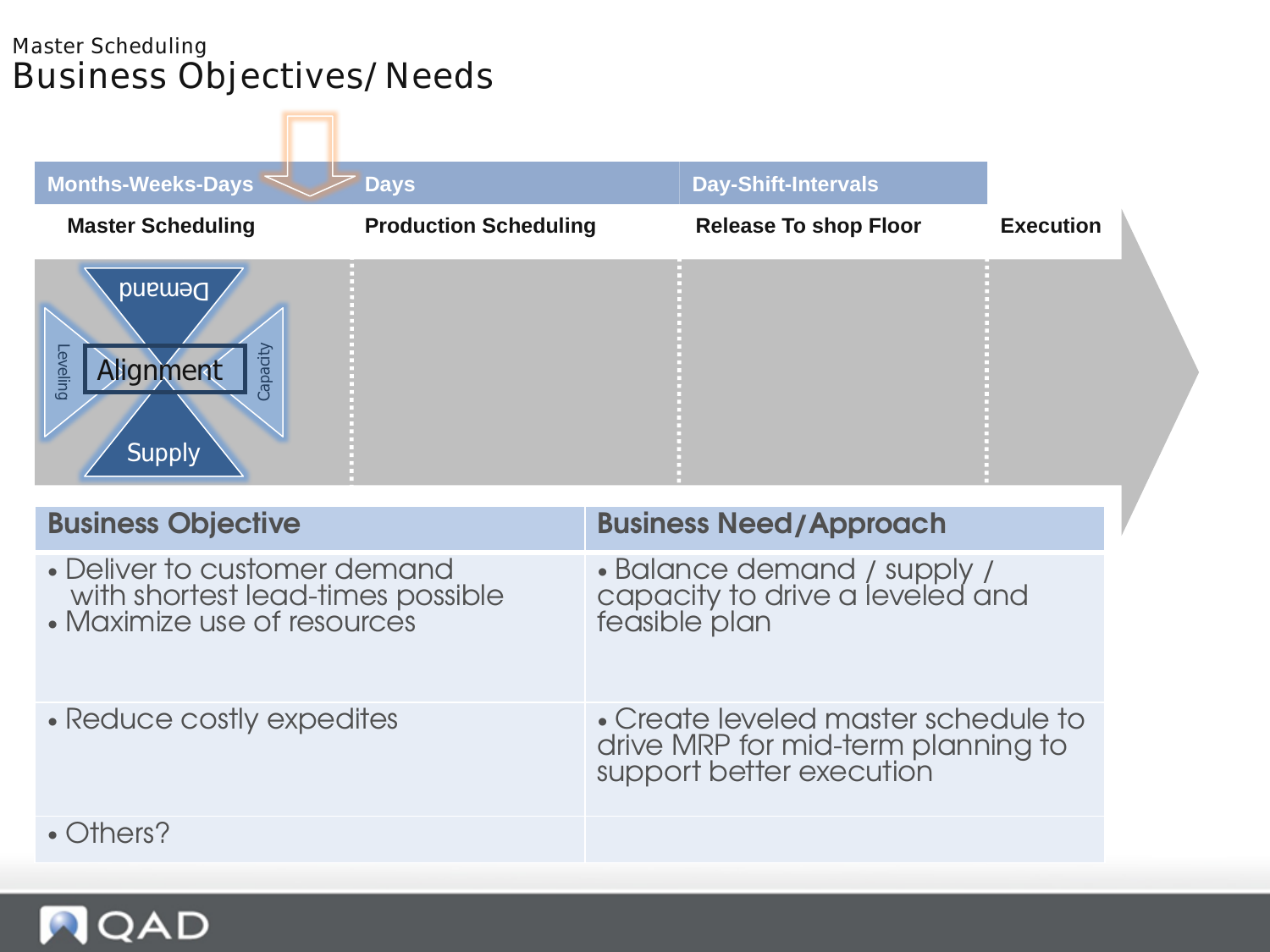

Master Scheduling
Business Objectives/Needs

Months-Weeks-Days
Days
Day-Shift-Intervals
Master Scheduling
Production Scheduling
Release To shop Floor
Execution

Demand
Leveling
Capacity
Alignment
Supply
| Business Objective | Business Need/Approach |
| --- | --- |
| Deliver to customer demand with shortest lead-times possible Maximize use of resources | Balance demand / supply / capacity to drive a leveled and feasible plan |
| Reduce costly expedites | Create leveled master schedule to drive MRP for mid-term planning to support better execution |
| Others? |  |